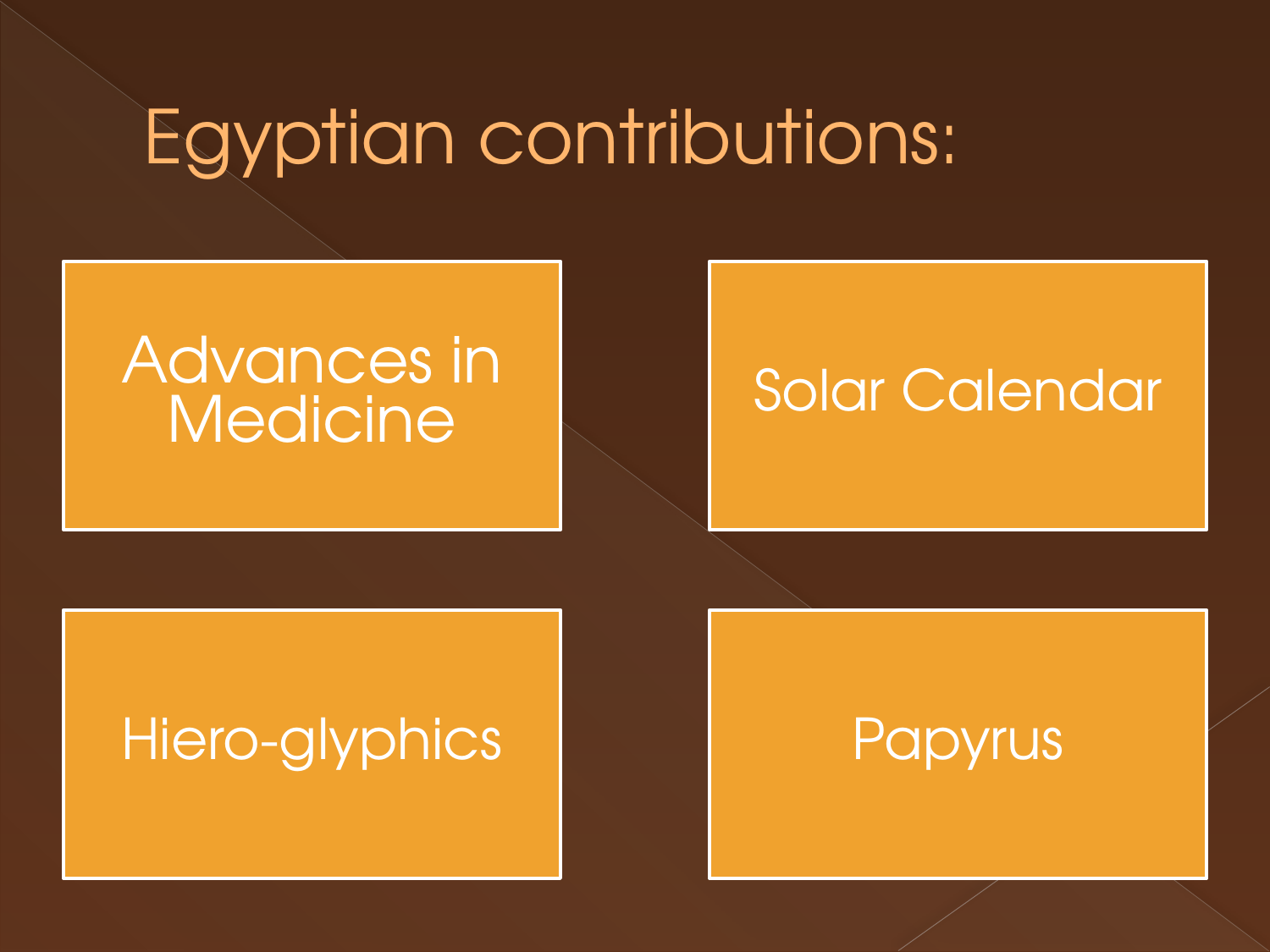

# Egyptian contributions:
Advances in Medicine
Solar Calendar
Hiero-glyphics
Papyrus